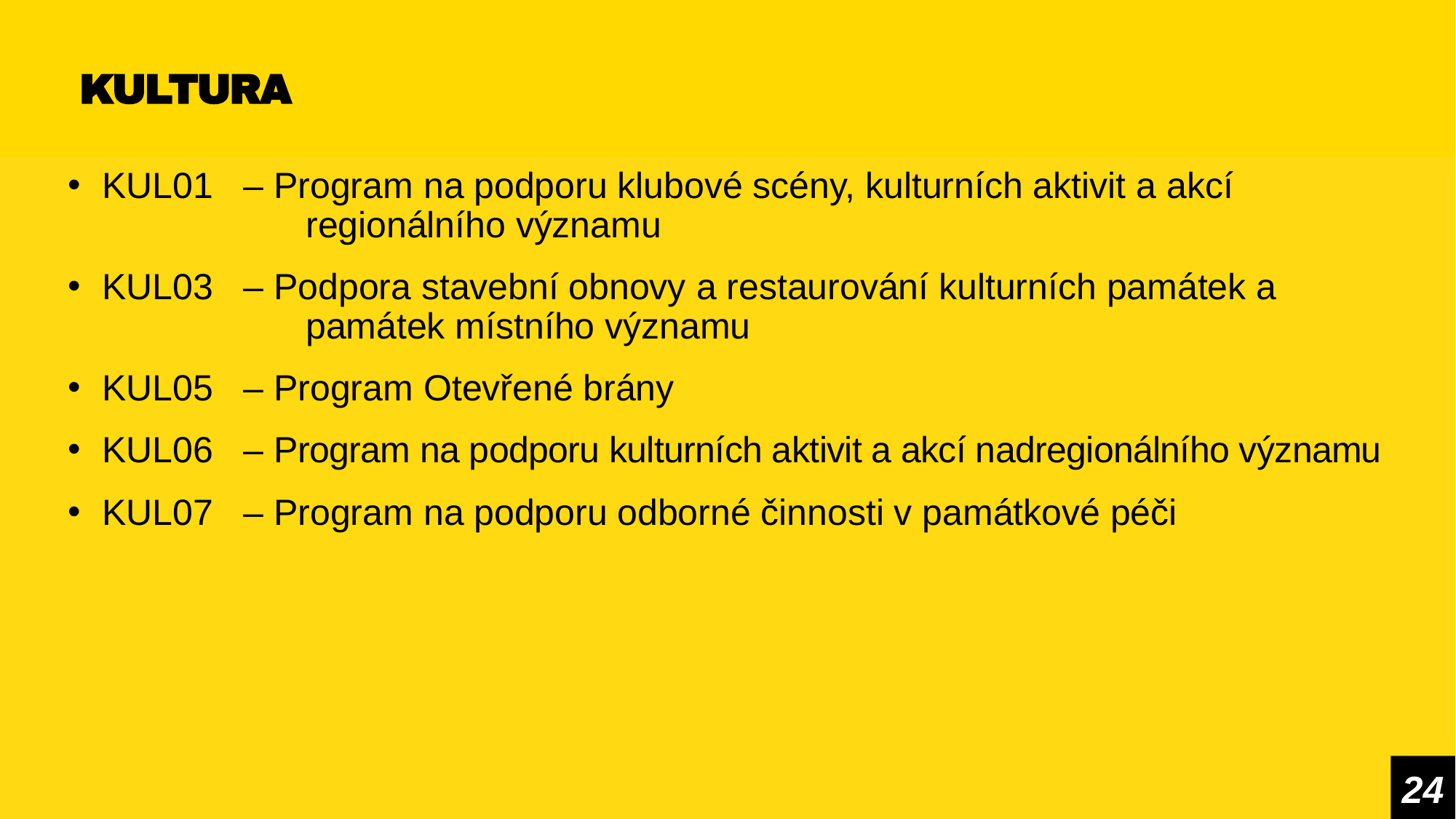

KULTURA
KUL01   – Program na podporu klubové scény, kulturních aktivit a akcí
	regionálního významu
KUL03   – Podpora stavební obnovy a restaurování kulturních památek a 		památek místního významu
KUL05   – Program Otevřené brány
KUL06   – Program na podporu kulturních aktivit a akcí nadregionálního významu
KUL07   – Program na podporu odborné činnosti v památkové péči
24